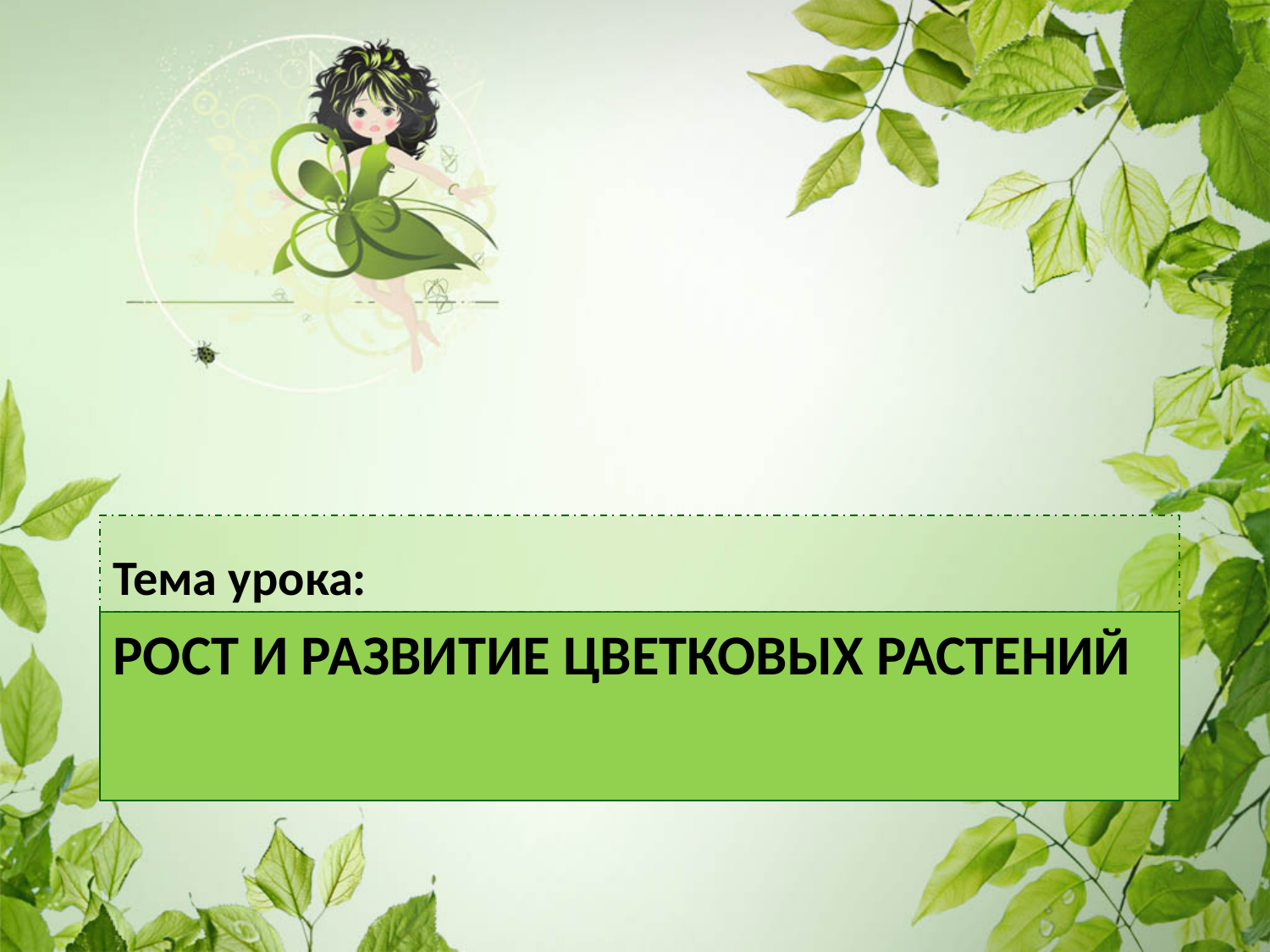

Тема урока:
# Рост и развитие цветковых растений